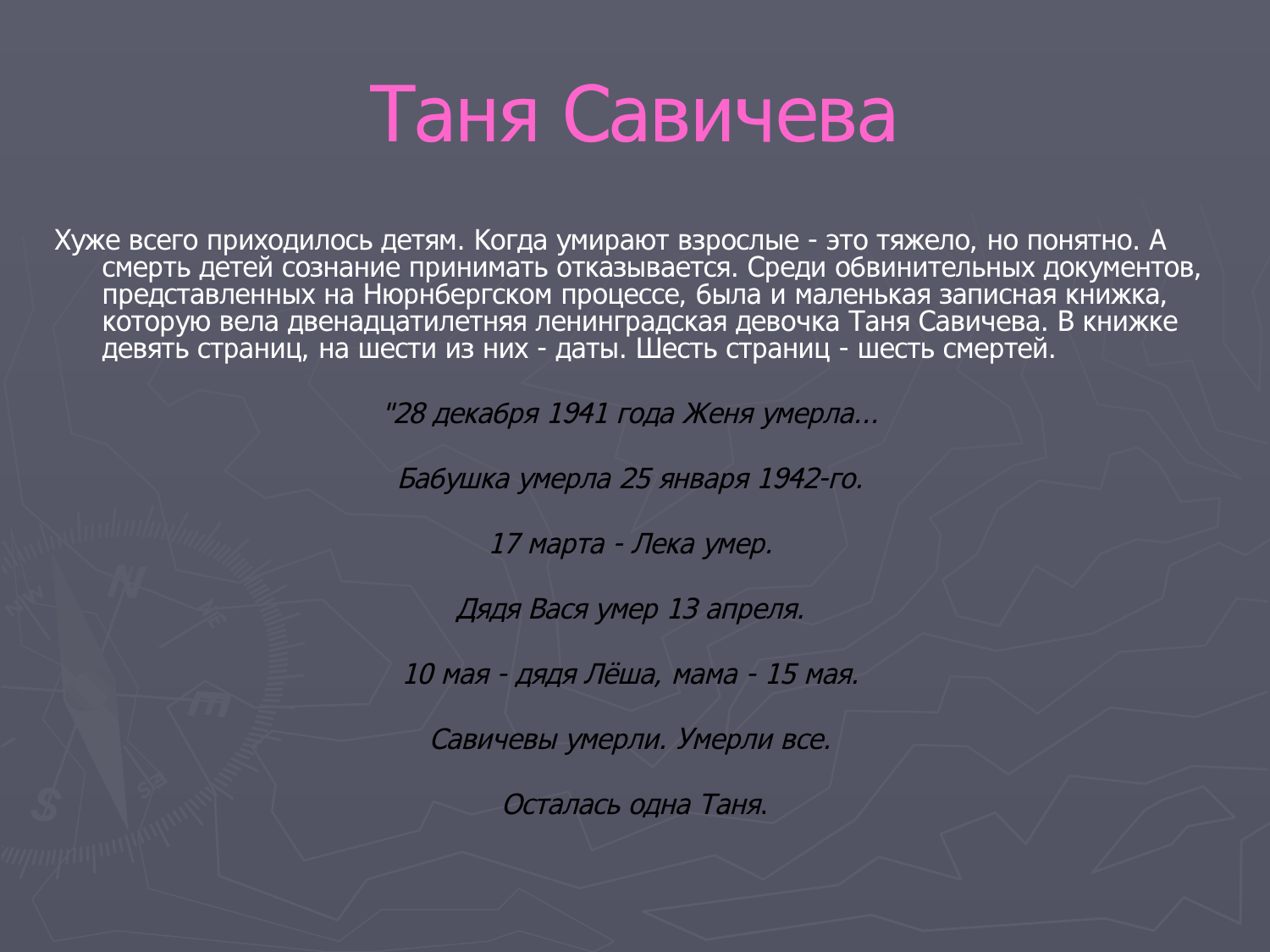

# Таня Савичева
Хуже всего приходилось детям. Когда умирают взрослые - это тяжело, но понятно. А смерть детей сознание принимать отказывается. Среди обвинительных документов, представленных на Нюрнбергском процессе, была и маленькая записная книжка, которую вела двенадцатилетняя ленинградская девочка Таня Савичева. В книжке девять страниц, на шести из них - даты. Шесть страниц - шесть смертей.

"28 декабря 1941 года Женя умерла...

Бабушка умерла 25 января 1942-го.

17 марта - Лека умер.

Дядя Вася умер 13 апреля.

10 мая - дядя Лёша, мама - 15 мая.

Савичевы умерли. Умерли все.

Осталась одна Таня.